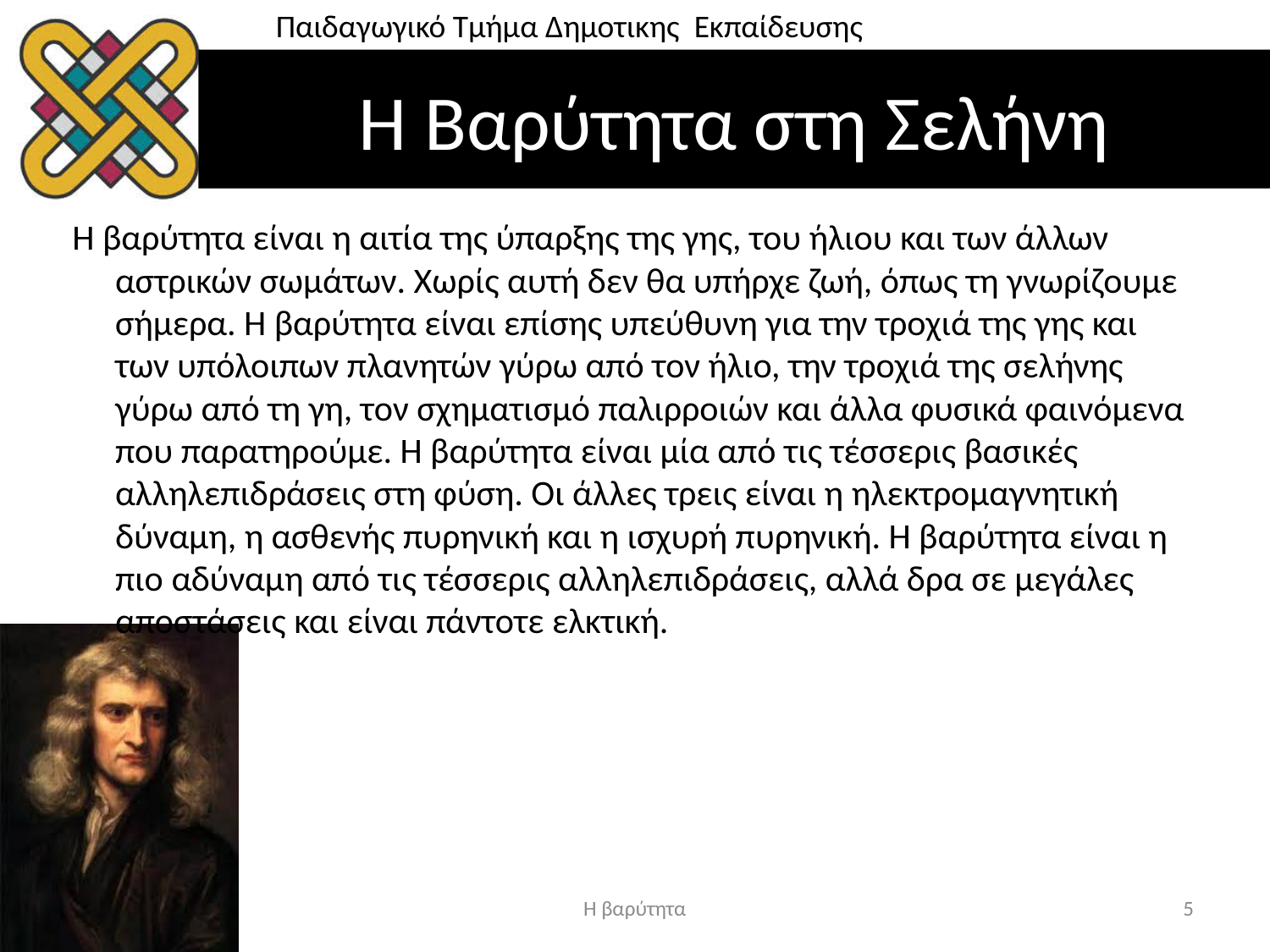

# Η Βαρύτητα στη Σελήνη
Η βαρύτητα είναι η αιτία της ύπαρξης της γης, του ήλιου και των άλλων αστρικών σωμάτων. Χωρίς αυτή δεν θα υπήρχε ζωή, όπως τη γνωρίζουμε σήμερα. Η βαρύτητα είναι επίσης υπεύθυνη για την τροχιά της γης και των υπόλοιπων πλανητών γύρω από τον ήλιο, την τροχιά της σελήνης γύρω από τη γη, τον σχηματισμό παλιρροιών και άλλα φυσικά φαινόμενα που παρατηρούμε. Η βαρύτητα είναι μία από τις τέσσερις βασικές αλληλεπιδράσεις στη φύση. Οι άλλες τρεις είναι η ηλεκτρομαγνητική δύναμη, η ασθενής πυρηνική και η ισχυρή πυρηνική. Η βαρύτητα είναι η πιο αδύναμη από τις τέσσερις αλληλεπιδράσεις, αλλά δρα σε μεγάλες αποστάσεις και είναι πάντοτε ελκτική.
Η βαρύτητα
5